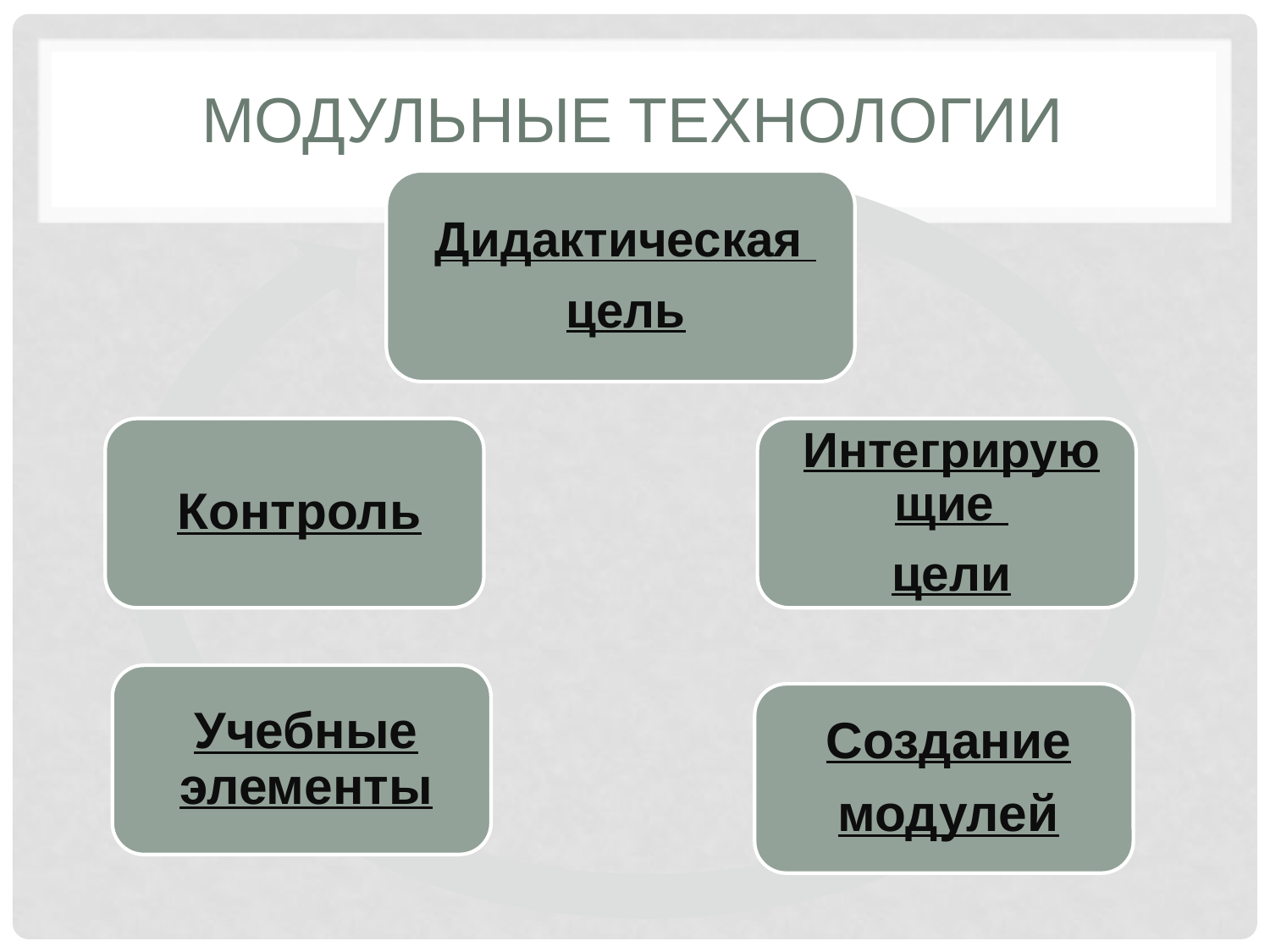

# Модульные технологии
Дидактическая
цель
Интегрирующие
цели
Создание
модулей
Учебные элементы
Контроль